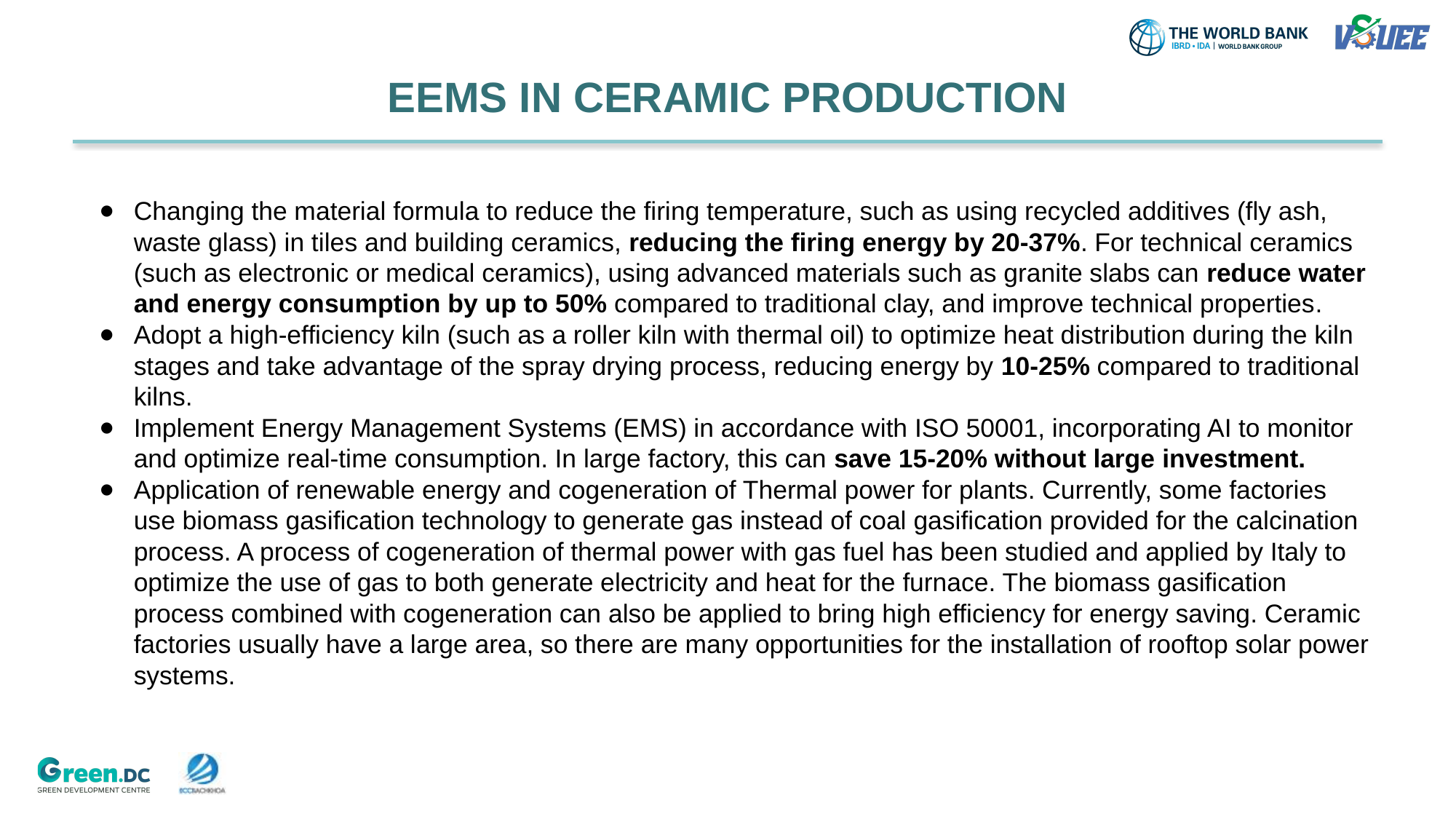

# EEMS IN CERAMIC PRODUCTION
Changing the material formula to reduce the firing temperature, such as using recycled additives (fly ash, waste glass) in tiles and building ceramics, reducing the firing energy by 20-37%. For technical ceramics (such as electronic or medical ceramics), using advanced materials such as granite slabs can reduce water and energy consumption by up to 50% compared to traditional clay, and improve technical properties.
Adopt a high-efficiency kiln (such as a roller kiln with thermal oil) to optimize heat distribution during the kiln stages and take advantage of the spray drying process, reducing energy by 10-25% compared to traditional kilns.
Implement Energy Management Systems (EMS) in accordance with ISO 50001, incorporating AI to monitor and optimize real-time consumption. In large factory, this can save 15-20% without large investment.
Application of renewable energy and cogeneration of Thermal power for plants. Currently, some factories use biomass gasification technology to generate gas instead of coal gasification provided for the calcination process. A process of cogeneration of thermal power with gas fuel has been studied and applied by Italy to optimize the use of gas to both generate electricity and heat for the furnace. The biomass gasification process combined with cogeneration can also be applied to bring high efficiency for energy saving. Ceramic factories usually have a large area, so there are many opportunities for the installation of rooftop solar power systems.